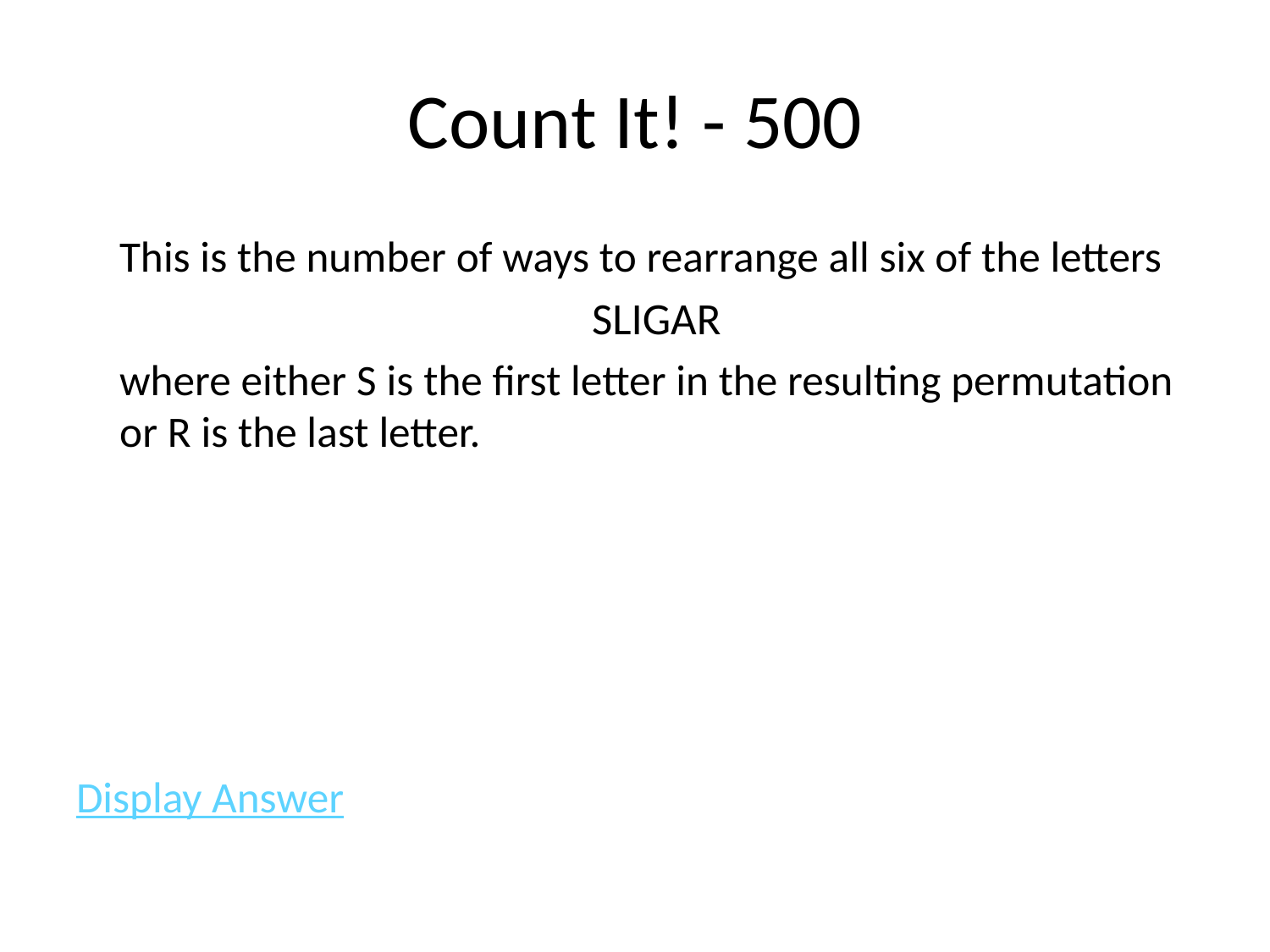

# Count It! - 500
	This is the number of ways to rearrange all six of the letters
	SLIGAR
	where either S is the first letter in the resulting permutation or R is the last letter.

Display Answer